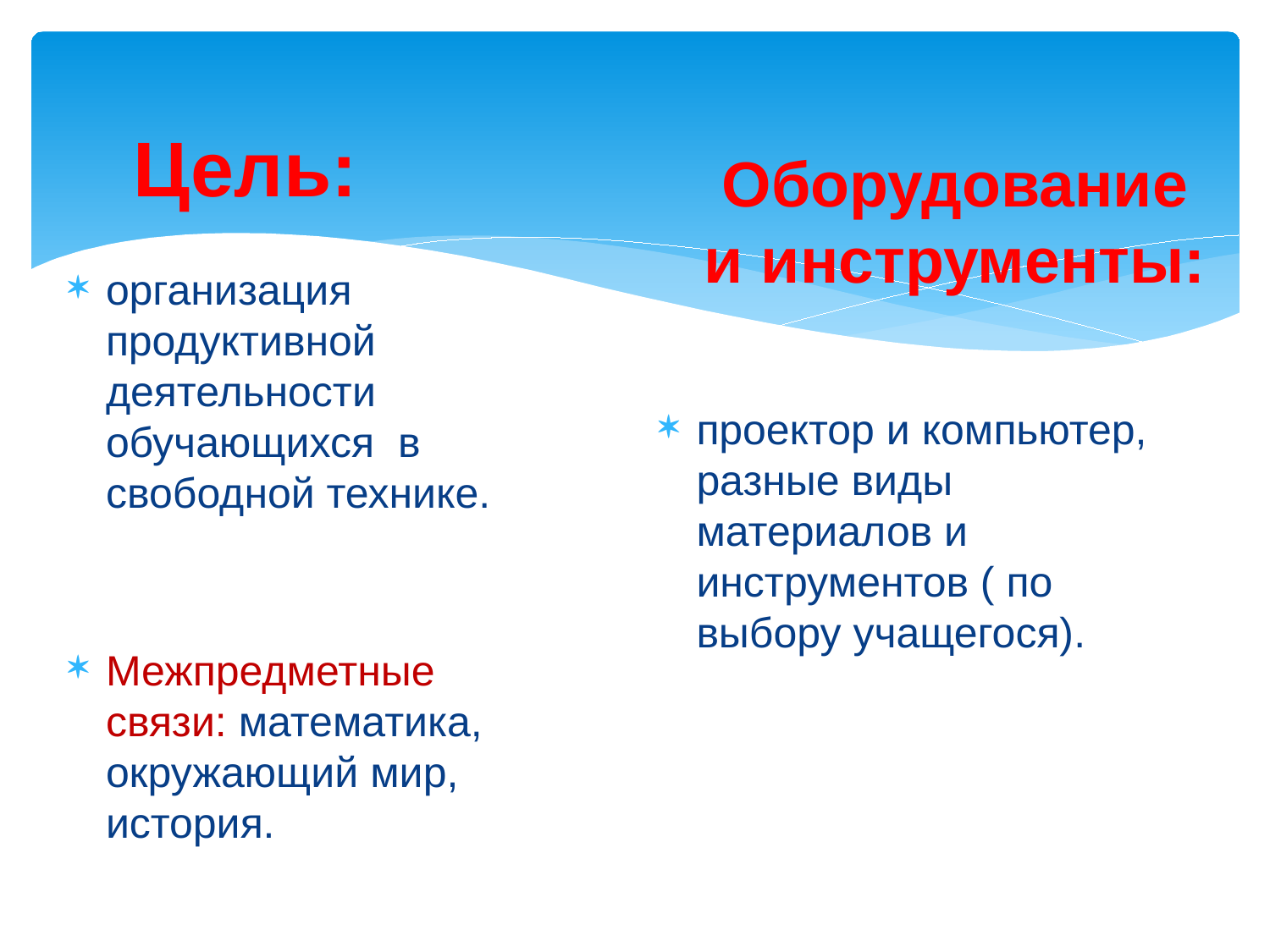

Цель:
# Оборудование и инструменты:
организация продуктивной деятельности обучающихся  в свободной технике.

Межпредметные связи: математика, окружающий мир, история.

проектор и компьютер,  разные виды материалов и инструментов ( по выбору учащегося).